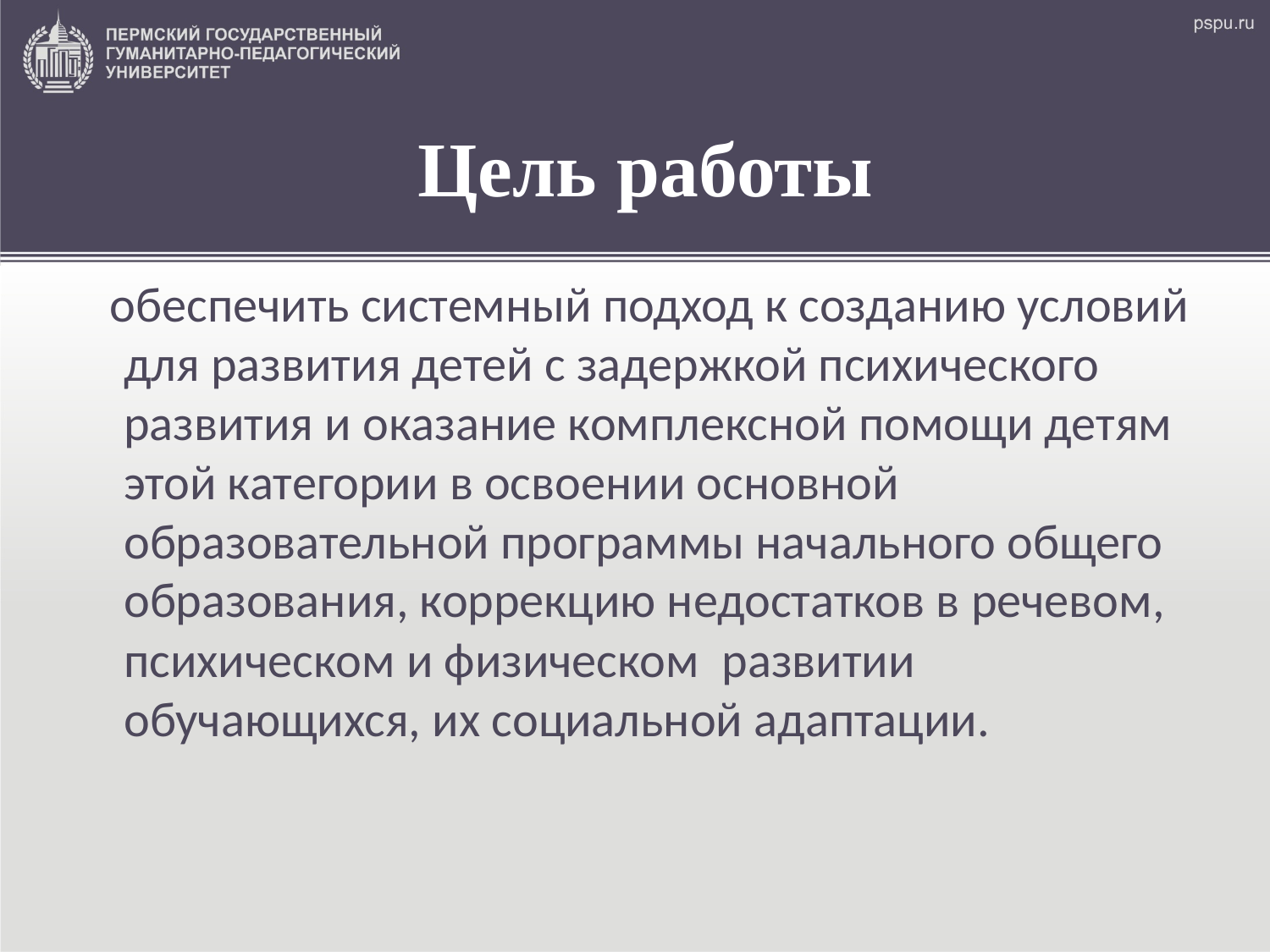

# Цель работы
   обеспечить системный подход к созданию условий для развития детей с задержкой психического развития и оказание комплексной помощи детям этой категории в освоении основной   образовательной программы начального общего образования, коррекцию недостатков в речевом, психическом и физическом  развитии обучающихся, их социальной адаптации.